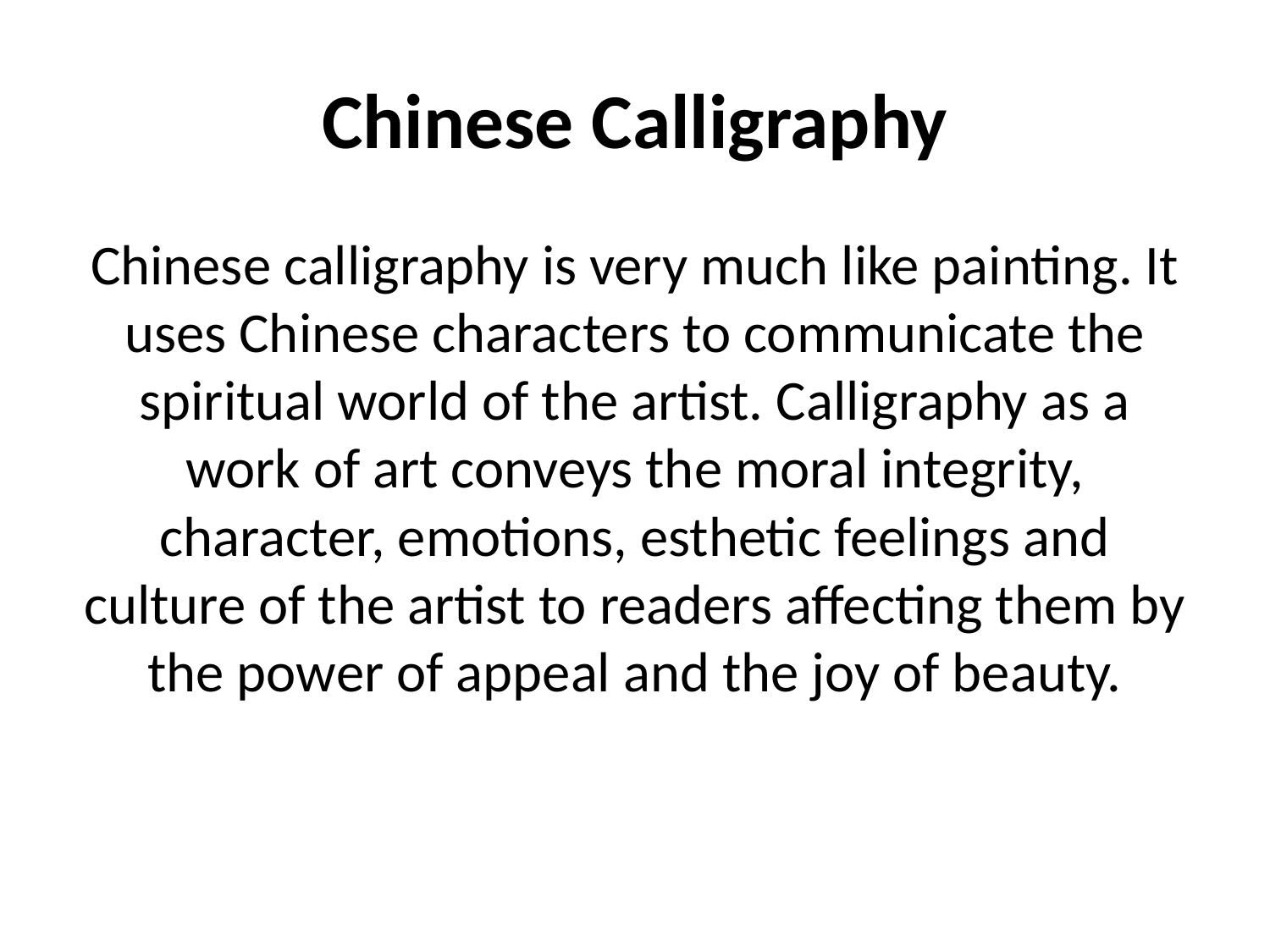

# Chinese Calligraphy
Chinese calligraphy is very much like painting. It uses Chinese characters to communicate the spiritual world of the artist. Calligraphy as a work of art conveys the moral integrity, character, emotions, esthetic feelings and culture of the artist to readers affecting them by the power of appeal and the joy of beauty.